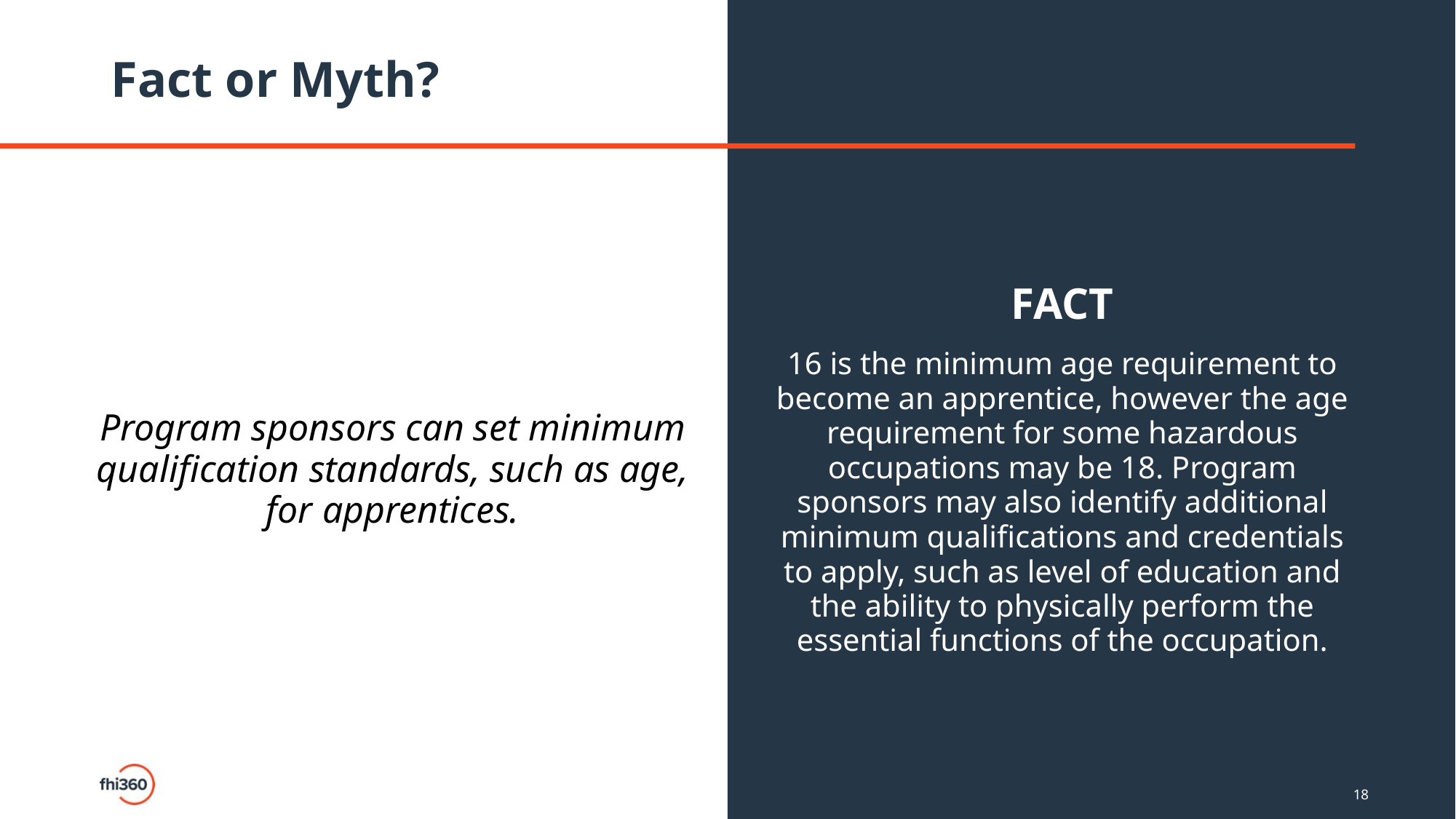

# Fact or Myth?
Program sponsors can set minimum qualification standards, such as age, for apprentices.
FACT
16 is the minimum age requirement to become an apprentice, however the age requirement for some hazardous occupations may be 18. Program sponsors may also identify additional minimum qualifications and credentials to apply, such as level of education and the ability to physically perform the essential functions of the occupation.